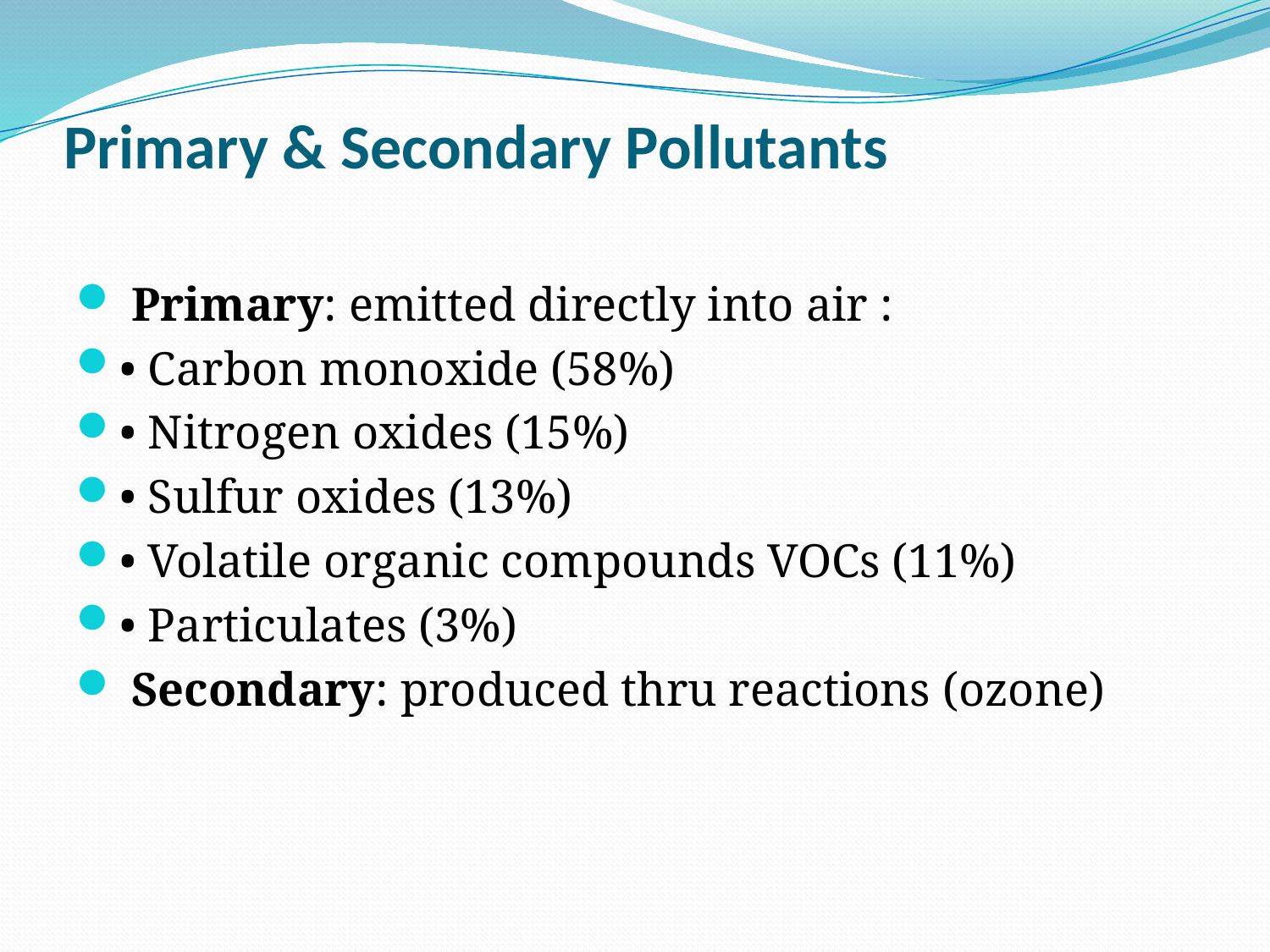

# Primary & Secondary Pollutants
 Primary: emitted directly into air :
• Carbon monoxide (58%)
• Nitrogen oxides (15%)
• Sulfur oxides (13%)
• Volatile organic compounds VOCs (11%)
• Particulates (3%)
 Secondary: produced thru reactions (ozone)